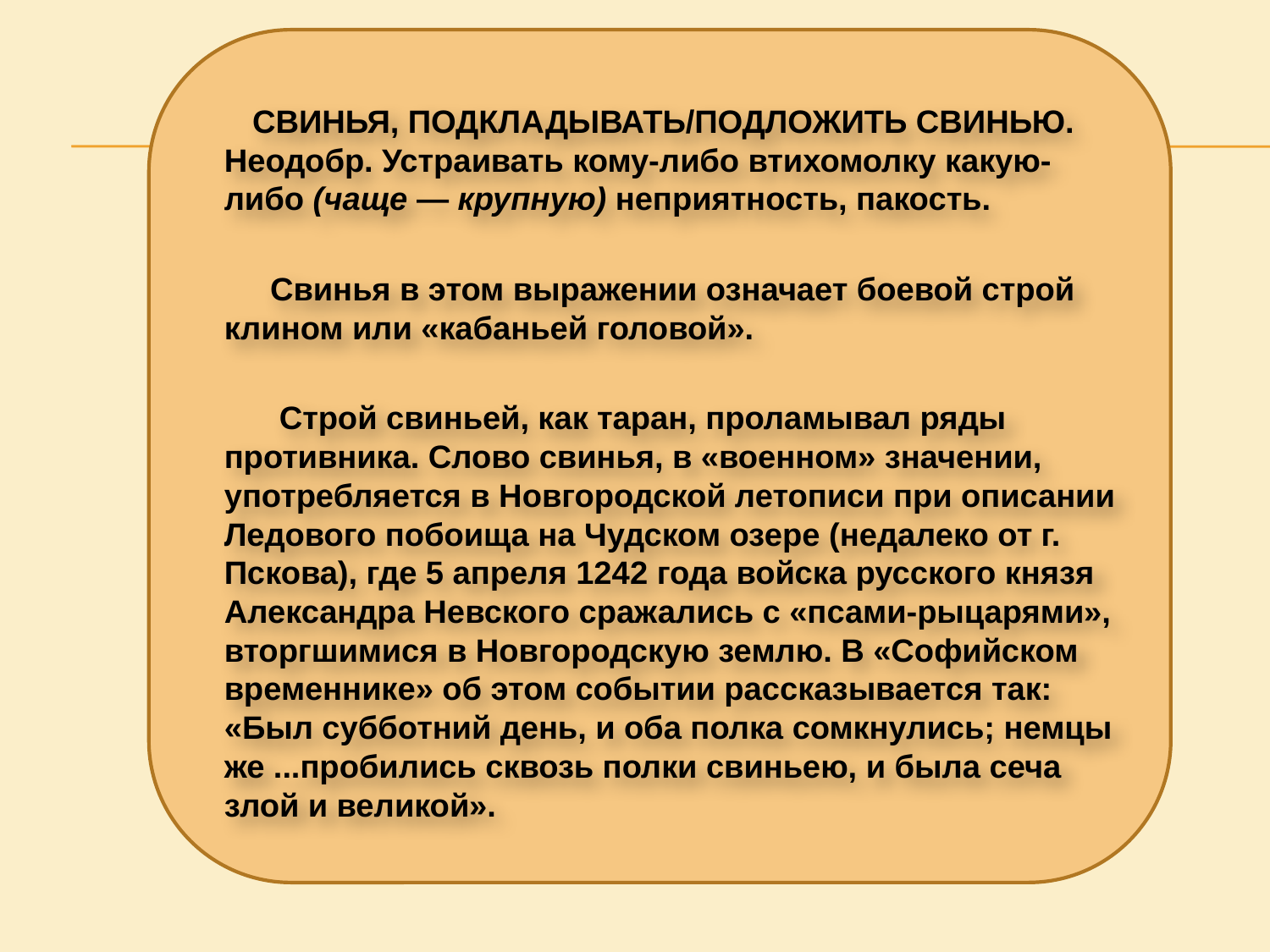

СВИНЬЯ, ПОДКЛАДЫВАТЬ/ПОДЛОЖИТЬ СВИНЬЮ. Неодобр. Устраивать кому-либо втихомолку какую-либо (чаще — крупную) неприятность, пакость.

          Свинья в этом выражении означает боевой строй клином или «кабаньей головой».

           Строй свиньей, как таран, проламывал ряды противника. Слово свинья, в «военном» значении, употребляется в Новгородской летописи при описании Ледового побоища на Чудском озере (недалеко от г. Пскова), где 5 апреля 1242 года войска русского князя Александра Невского сражались с «псами-рыцарями», вторгшимися в Новгородскую землю. В «Софийском временнике» об этом событии рассказывается так: «Был субботний день, и оба полка сомкнулись; немцы же ...пробились сквозь полки свиньею, и была сеча злой и великой».